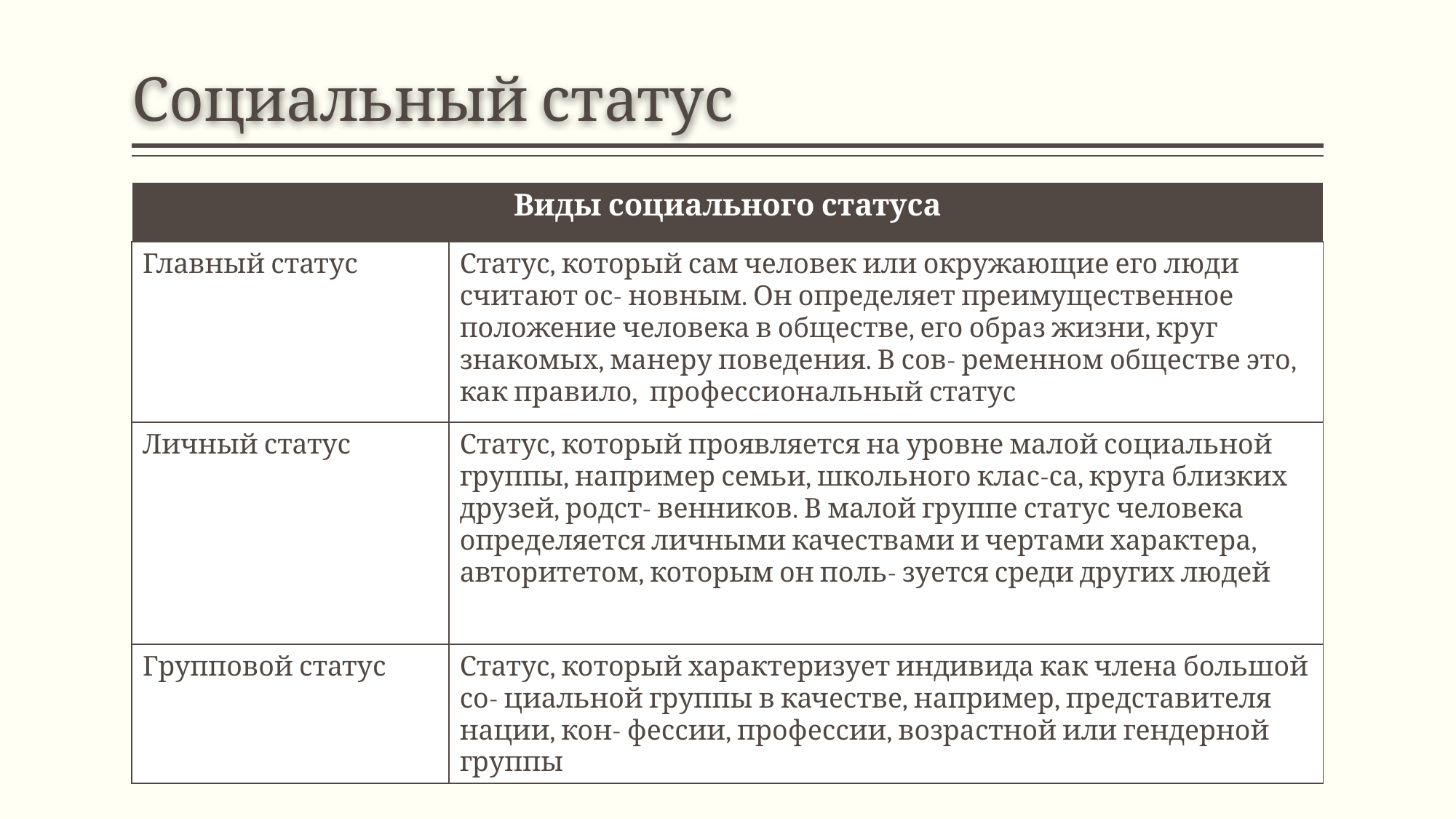

# Социальный статус
| Виды социального статуса |  |
| --- | --- |
| Главный статус | Статус, который сам человек или окружающие его люди считают ос- новным. Он определяет преимущественное положение человека в обществе, его образ жизни, круг знакомых, манеру поведения. В сов- ременном обществе это, как правило, профессиональный статус |
| Личный статус | Статус, который проявляется на уровне малой социальной группы, например семьи, школьного клас-са, круга близких друзей, родст- венников. В малой группе статус человека определяется личными качествами и чертами характера, авторитетом, которым он поль- зуется среди других людей |
| Групповой статус | Статус, который характеризует индивида как члена большой со- циальной группы в качестве, например, представителя нации, кон- фессии, профессии, возрастной или гендерной группы |